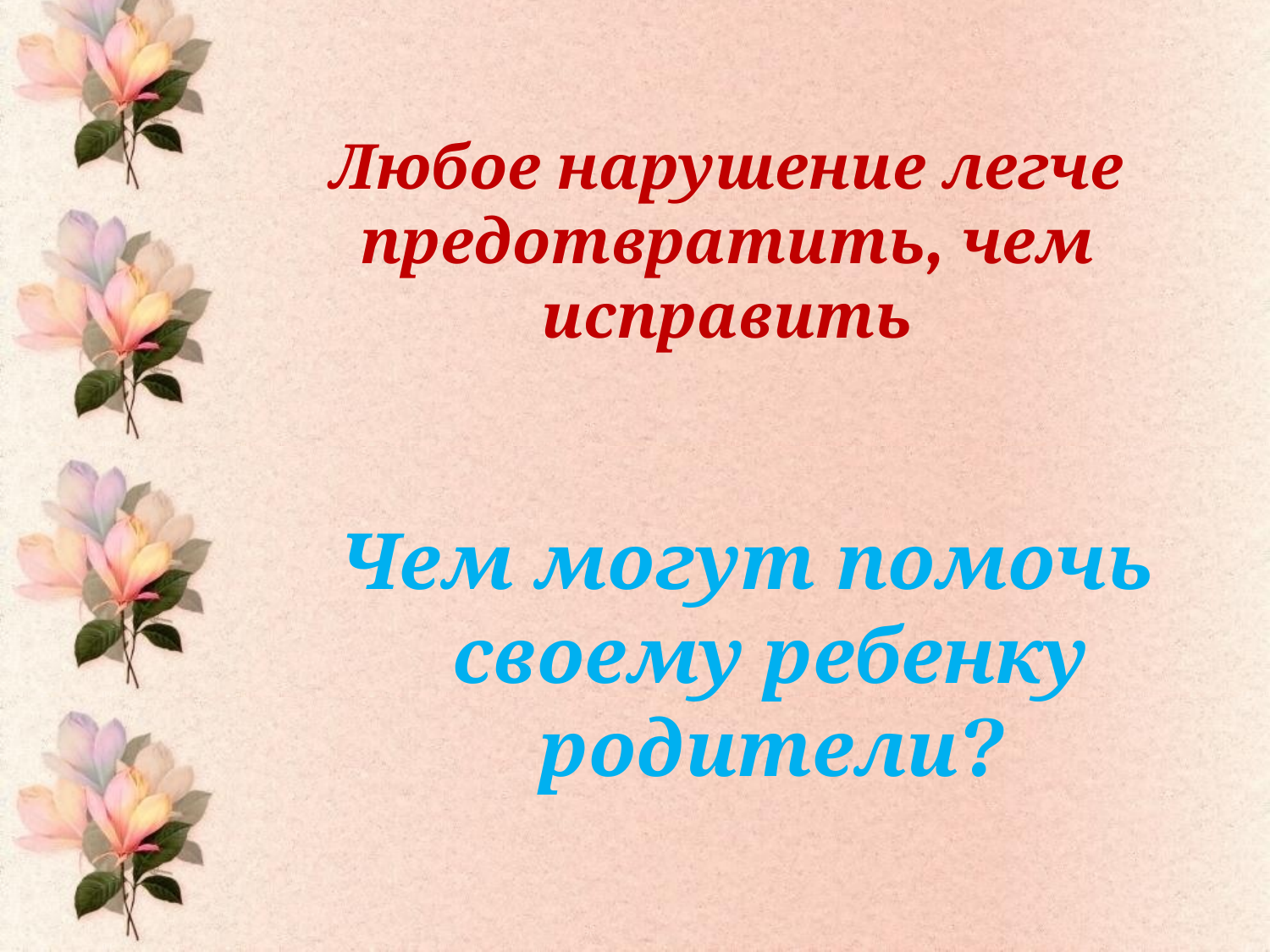

# Любое нарушение легче предотвратить, чем исправить
Чем могут помочь своему ребенку родители?